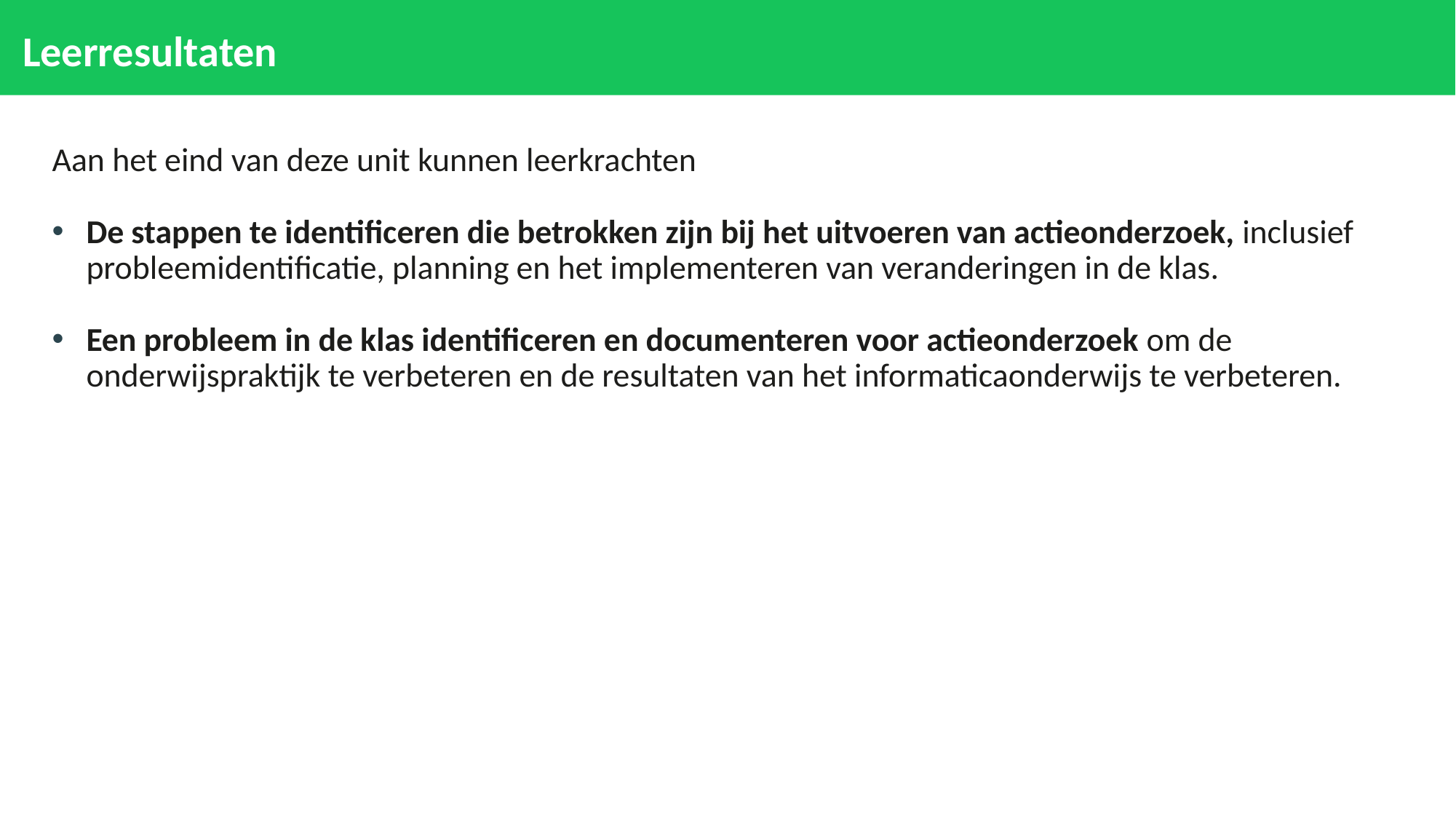

# Leerresultaten
Aan het eind van deze unit kunnen leerkrachten

De stappen te identificeren die betrokken zijn bij het uitvoeren van actieonderzoek, inclusief probleemidentificatie, planning en het implementeren van veranderingen in de klas.

Een probleem in de klas identificeren en documenteren voor actieonderzoek om de onderwijspraktijk te verbeteren en de resultaten van het informaticaonderwijs te verbeteren.